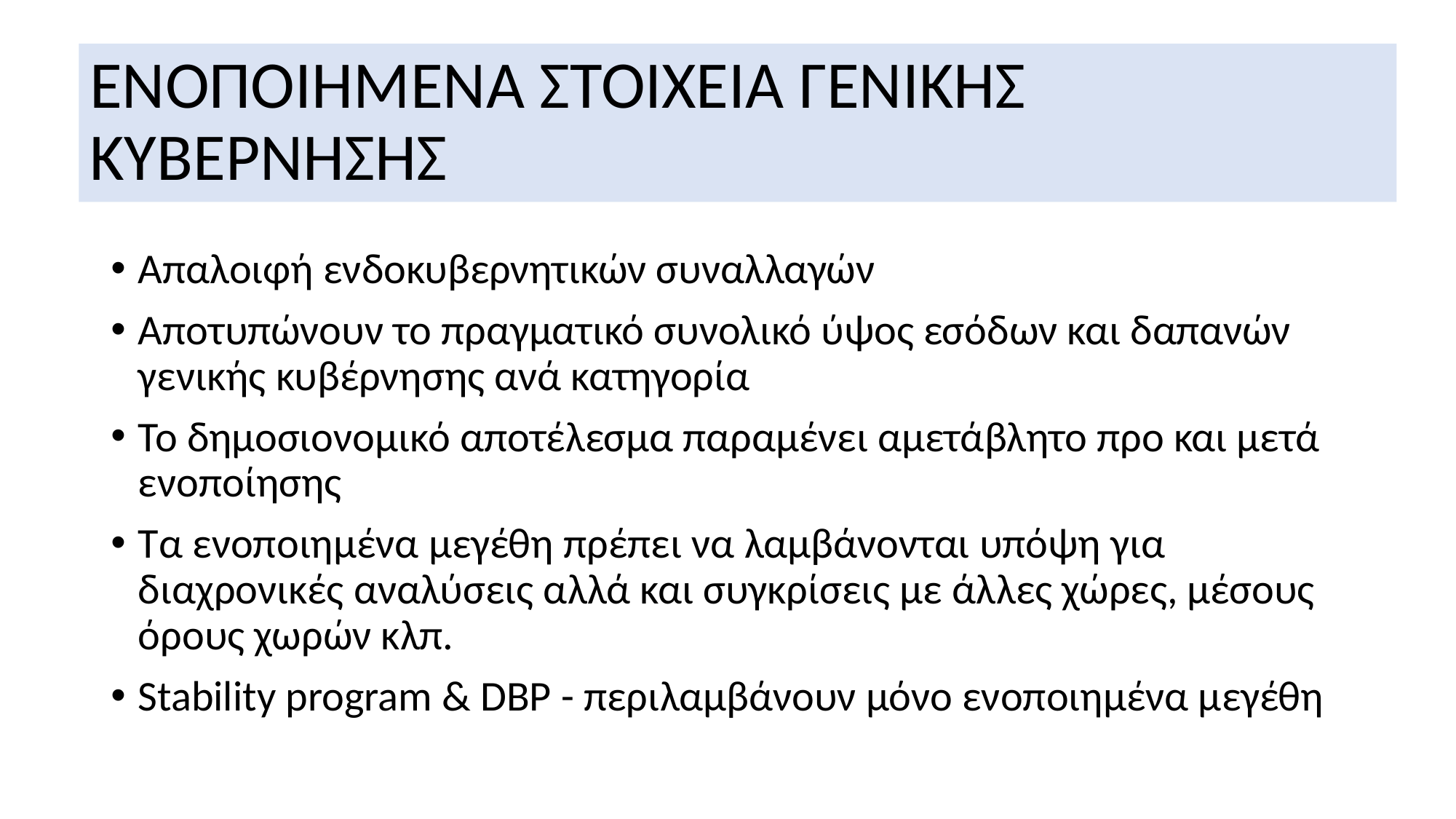

# ΕΝΟΠΟΙΗΜΕΝΑ ΣΤΟΙΧΕΙΑ ΓΕΝΙΚΗΣ ΚΥΒΕΡΝΗΣΗΣ
Απαλοιφή ενδοκυβερνητικών συναλλαγών
Αποτυπώνουν το πραγματικό συνολικό ύψος εσόδων και δαπανών γενικής κυβέρνησης ανά κατηγορία
Το δημοσιονομικό αποτέλεσμα παραμένει αμετάβλητο προ και μετά ενοποίησης
Τα ενοποιημένα μεγέθη πρέπει να λαμβάνονται υπόψη για διαχρονικές αναλύσεις αλλά και συγκρίσεις με άλλες χώρες, μέσους όρους χωρών κλπ.
Stability program & DBP - περιλαμβάνουν μόνο ενοποιημένα μεγέθη